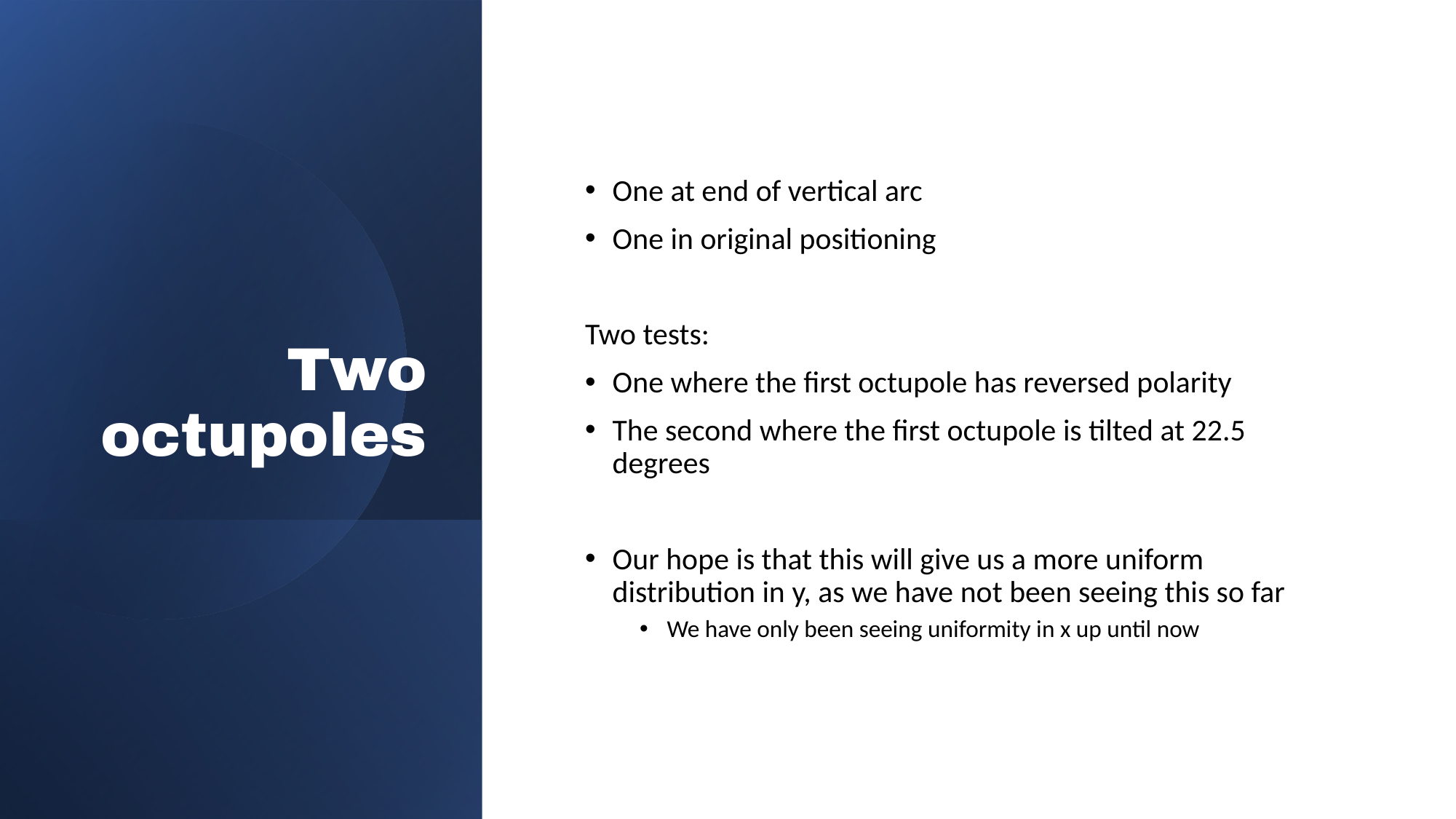

# Two octupoles
One at end of vertical arc
One in original positioning

Two tests:
One where the first octupole has reversed polarity
The second where the first octupole is tilted at 22.5 degrees

Our hope is that this will give us a more uniform distribution in y, as we have not been seeing this so far
We have only been seeing uniformity in x up until now